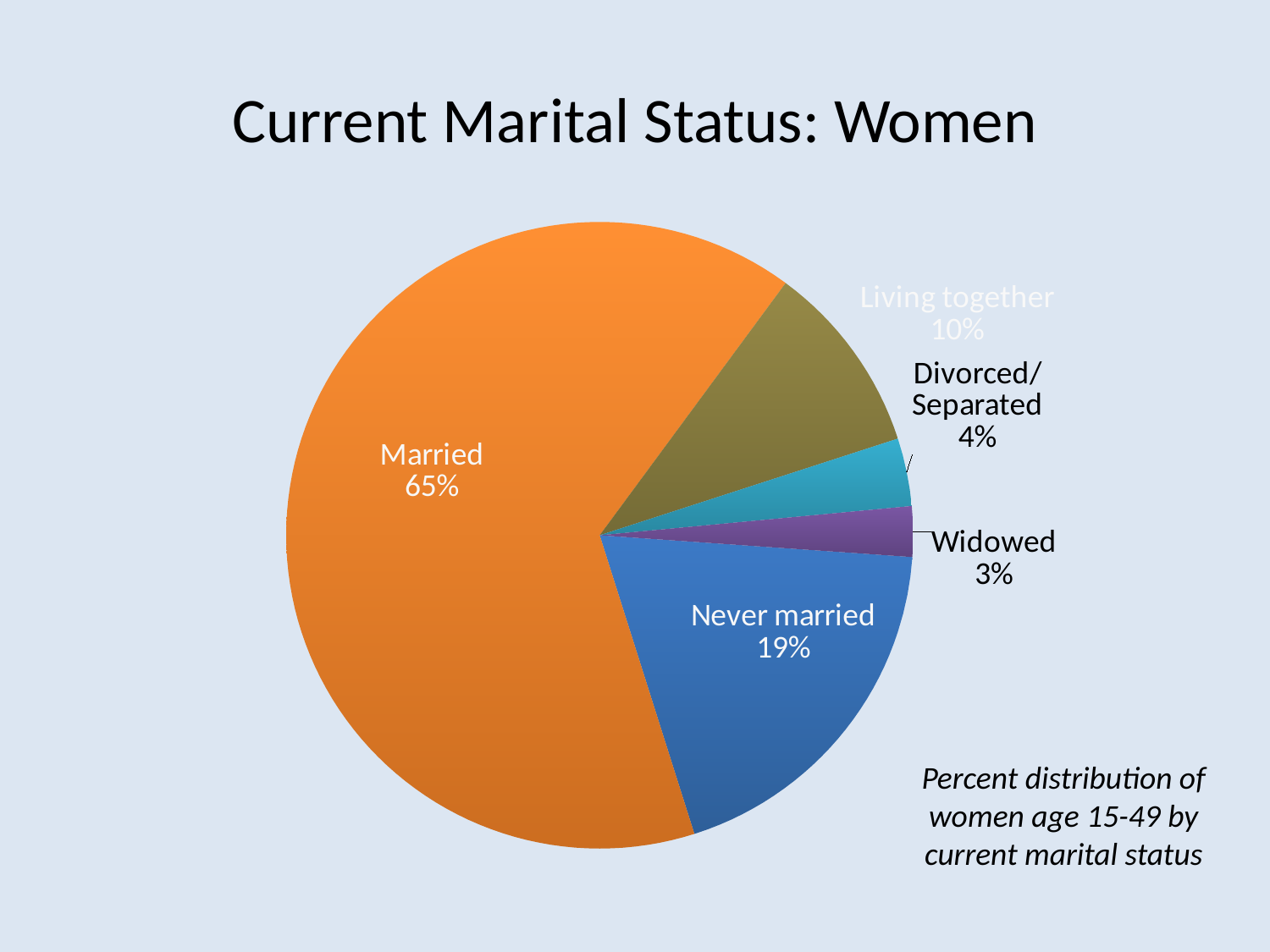

# Current Marital Status: Women

### Chart

| Category | Column1 |
|---|---|
| Never married | 19.0 |
| Married | 65.0 |
| Living together | 9.9 |
| Divorced/separated | 3.5 |
| Widowed | 2.6 |
Percent distribution of women age 15-49 by current marital status